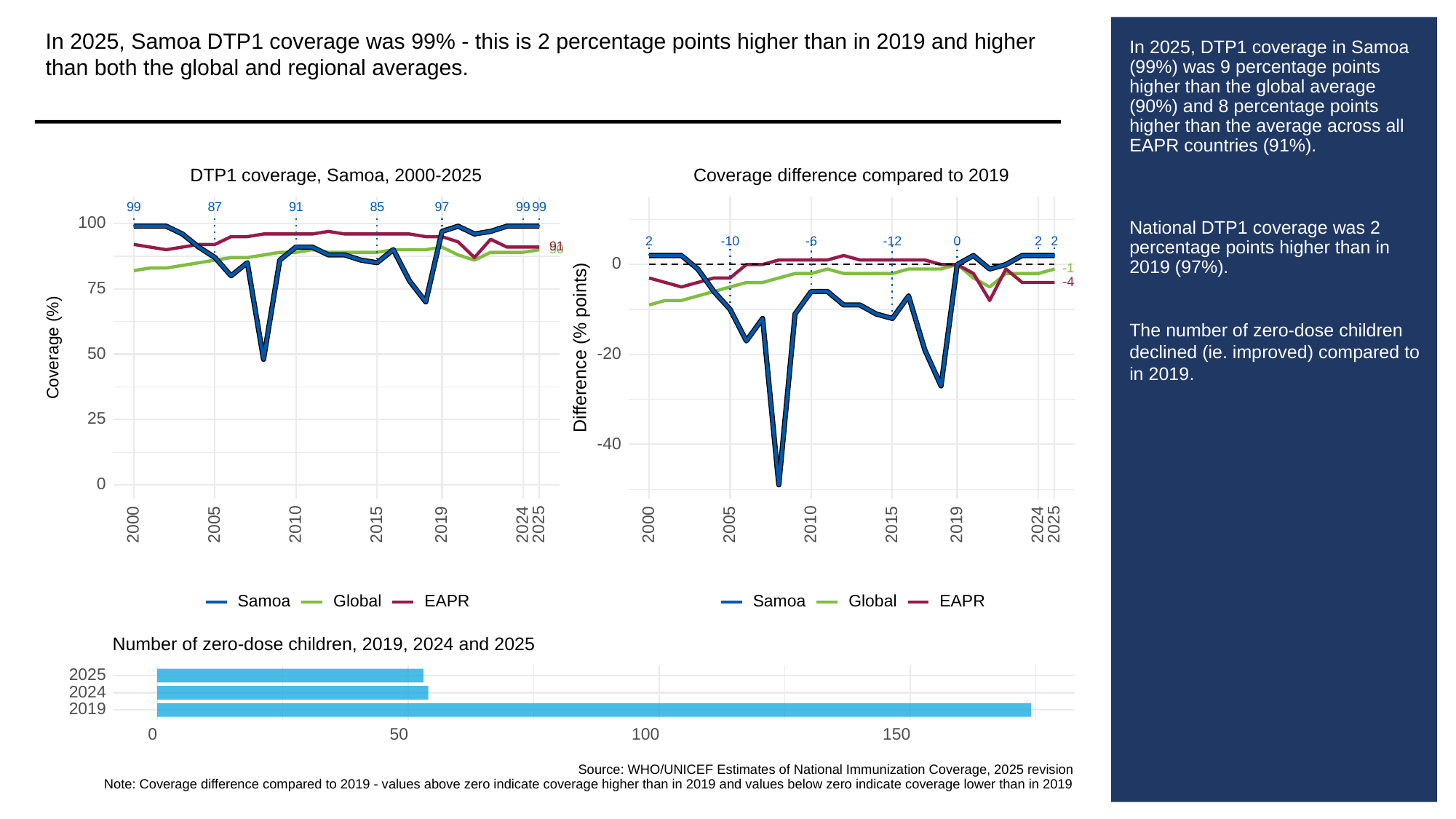

In 2025, Samoa DTP1 coverage was 99% - this is 2 percentage points higher than in 2019 and higher than both the global and regional averages.
# In 2025, DTP1 coverage in Samoa (99%) was 9 percentage points higher than the global average (90%) and 8 percentage points higher than the average across all EAPR countries (91%).

National DTP1 coverage was 2 percentage points higher than in 2019 (97%).

The number of zero-dose children declined (ie. improved) compared to in 2019.

DTP1 coverage, Samoa, 2000-2025
Coverage difference compared to 2019

99
87
91
85
97
99
99
100

-10
-6
0
2
-12
2
2
91

90

0
-1

-4
75

Difference (% points)
Coverage (%)
50
-20

25

-40

0

2000
2005
2010
2015
2019
2024
2025
2000
2005
2010
2015
2019
2024
2025
Samoa
Global
Samoa
Global
EAPR
EAPR

Number of zero-dose children, 2019, 2024 and 2025

2025

2024

2019

0
50
100
150
Source: WHO/UNICEF Estimates of National Immunization Coverage, 2025 revision
Note: Coverage difference compared to 2019 - values above zero indicate coverage higher than in 2019 and values below zero indicate coverage lower than in 2019